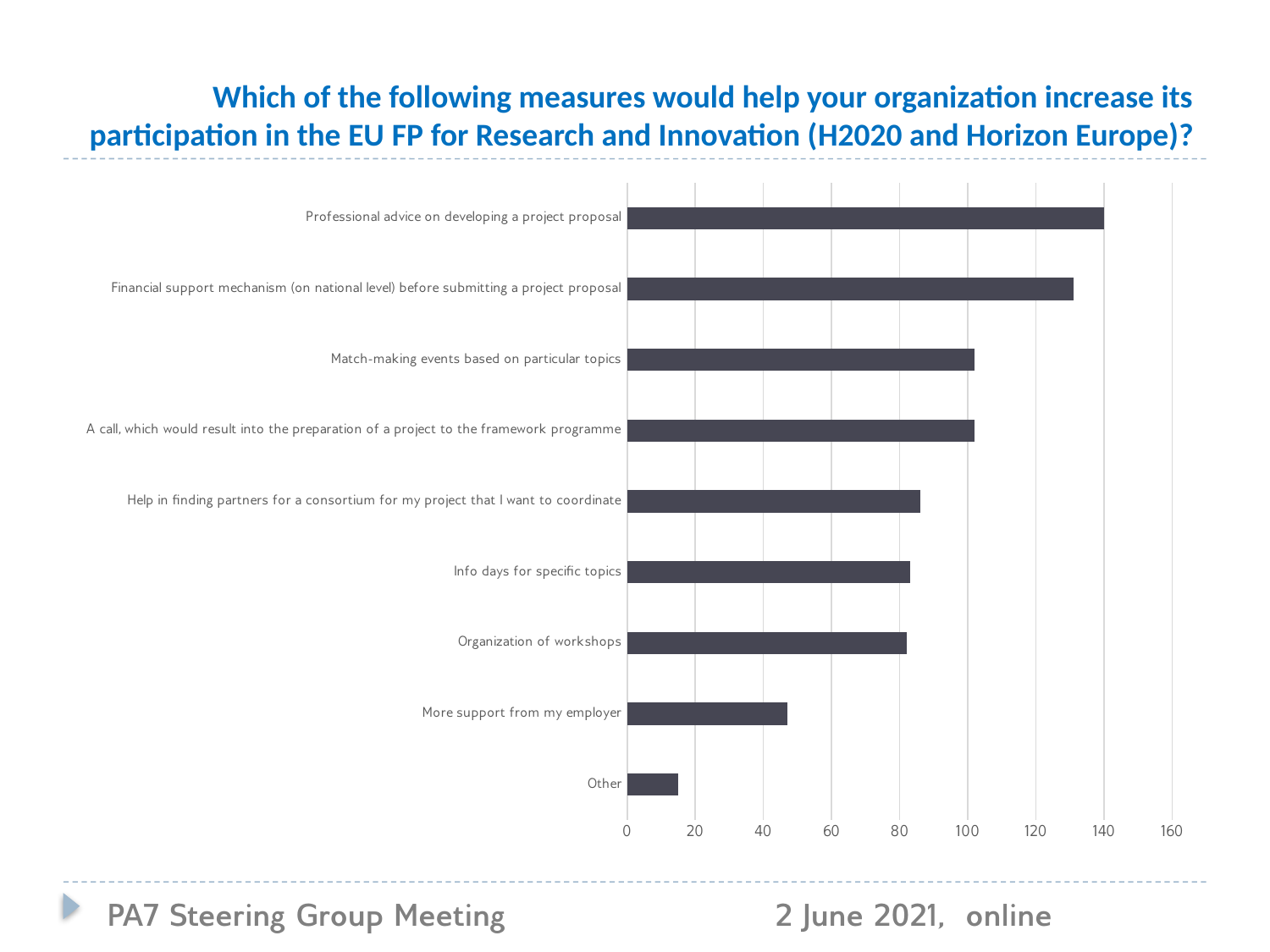

# Which of the following measures would help your organization increase its participation in the EU FP for Research and Innovation (H2020 and Horizon Europe)?

### Chart

| Category |  |
|---|---|
| Other | 15.0 |
| More support from my employer | 47.0 |
| Organization of workshops | 82.0 |
| Info days for specific topics | 83.0 |
| Help in finding partners for a consortium for my project that I want to coordinate | 86.0 |
| A call, which would result into the preparation of a project to the framework programme | 102.0 |
| Match-making events based on particular topics | 102.0 |
| Financial support mechanism (on national level) before submitting a project proposal | 131.0 |
| Professional advice on developing a project proposal | 140.0 |
PA7 Steering Group Meeting                          2 June 2021,  online